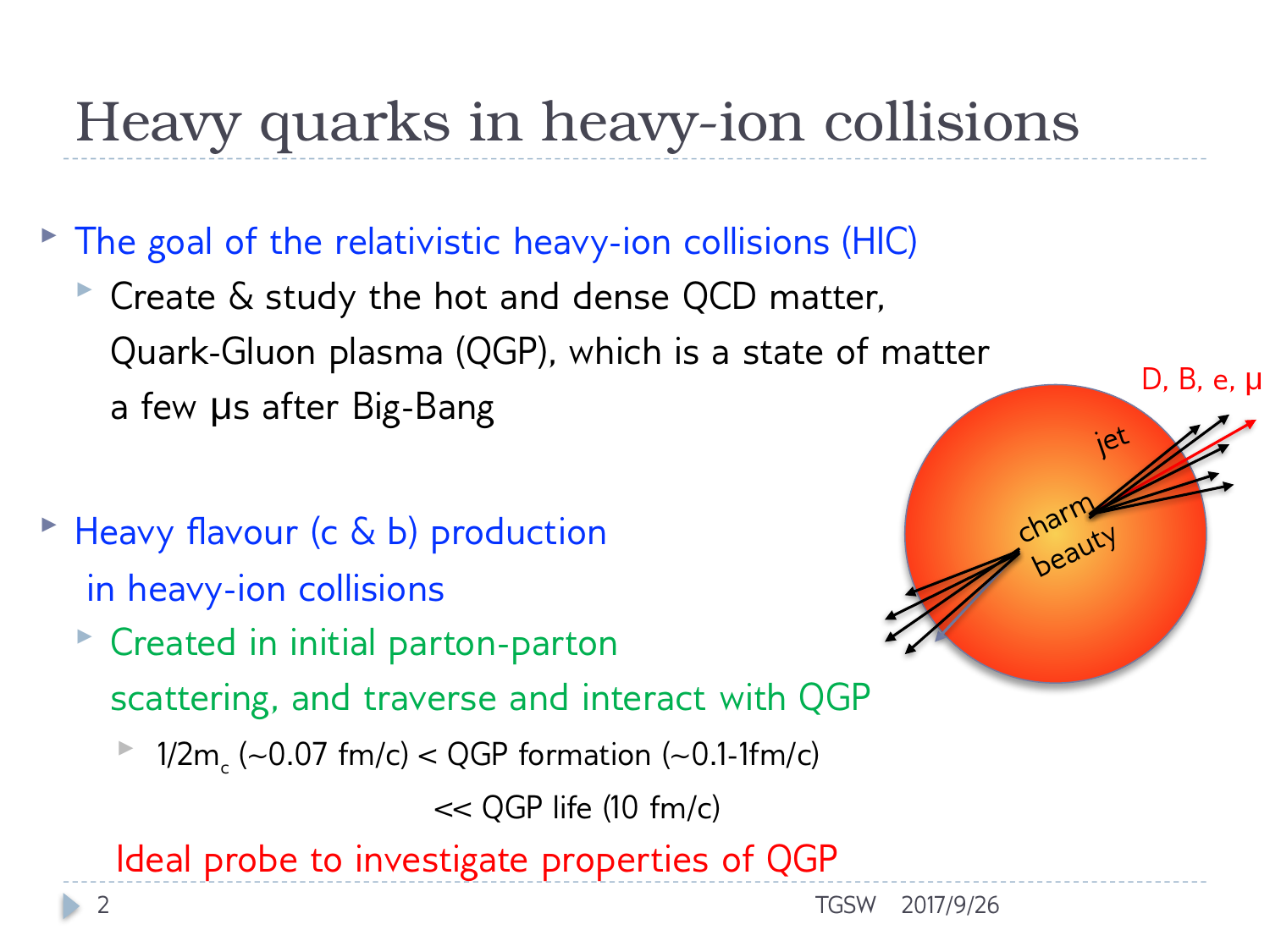

# Heavy quarks in heavy-ion collisions
The goal of the relativistic heavy-ion collisions (HIC)
Create & study the hot and dense QCD matter,
   Quark-Gluon plasma (QGP), which is a state of matter
   a few μs after Big-Bang

Heavy flavour (c & b) production
    in heavy-ion collisions
Created in initial parton-parton
   scattering, and traverse and interact with QGP
 1/2mc (~0.07 fm/c) < QGP formation (~0.1-1fm/c)
                                << QGP life (10 fm/c)
Ideal probe to investigate properties of QGP

D, B, e, μ

jet
charm
beauty
2
TGSW
2017/9/26